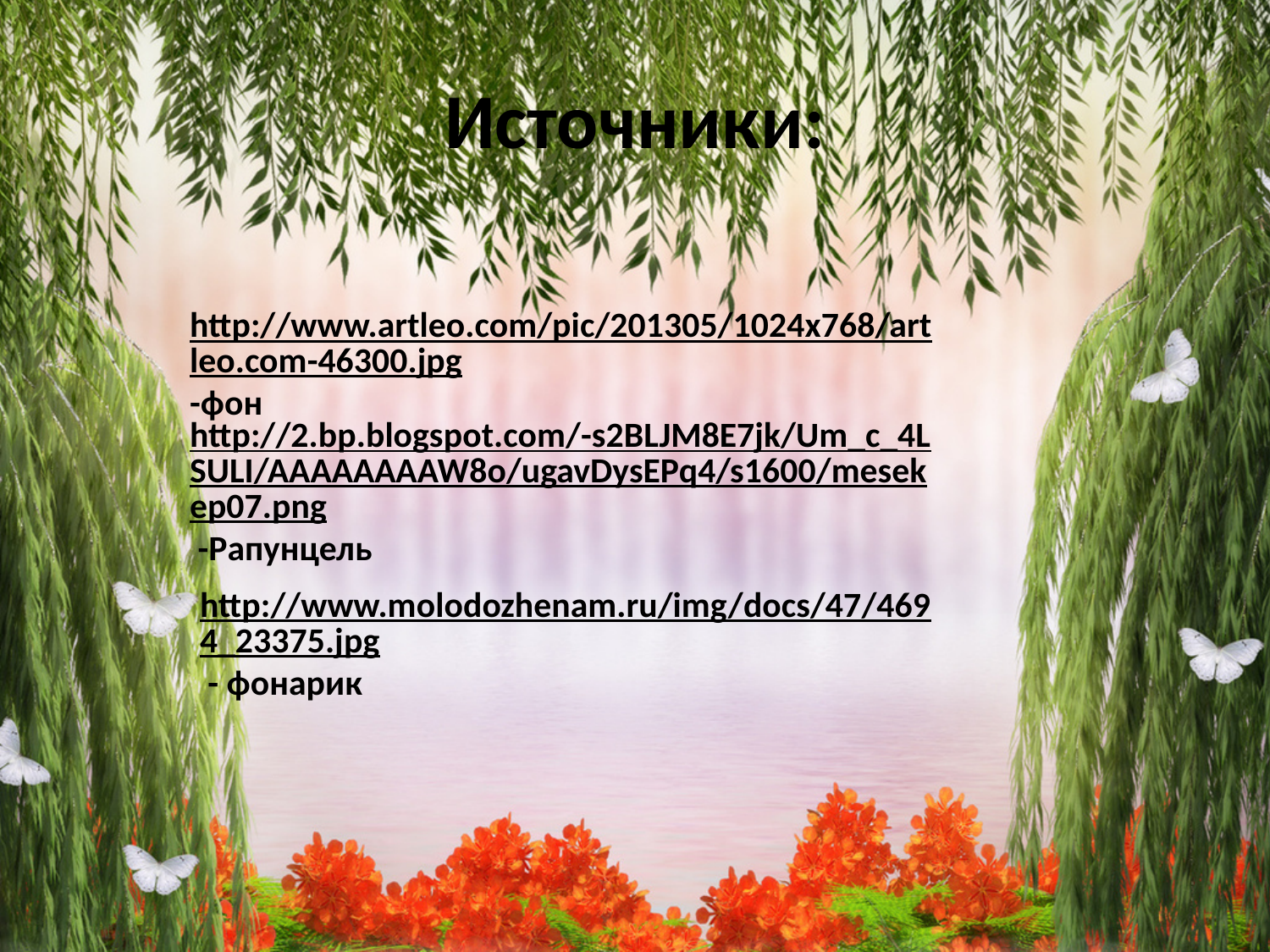

# Источники:

http://www.artleo.com/pic/201305/1024x768/artleo.com-46300.jpg-фон

http://2.bp.blogspot.com/-s2BLJM8E7jk/Um_c_4LSULI/AAAAAAAAW8o/ugavDysEPq4/s1600/mesekep07.png -Рапунцель

http://www.molodozhenam.ru/img/docs/47/4694_23375.jpg - фонарик